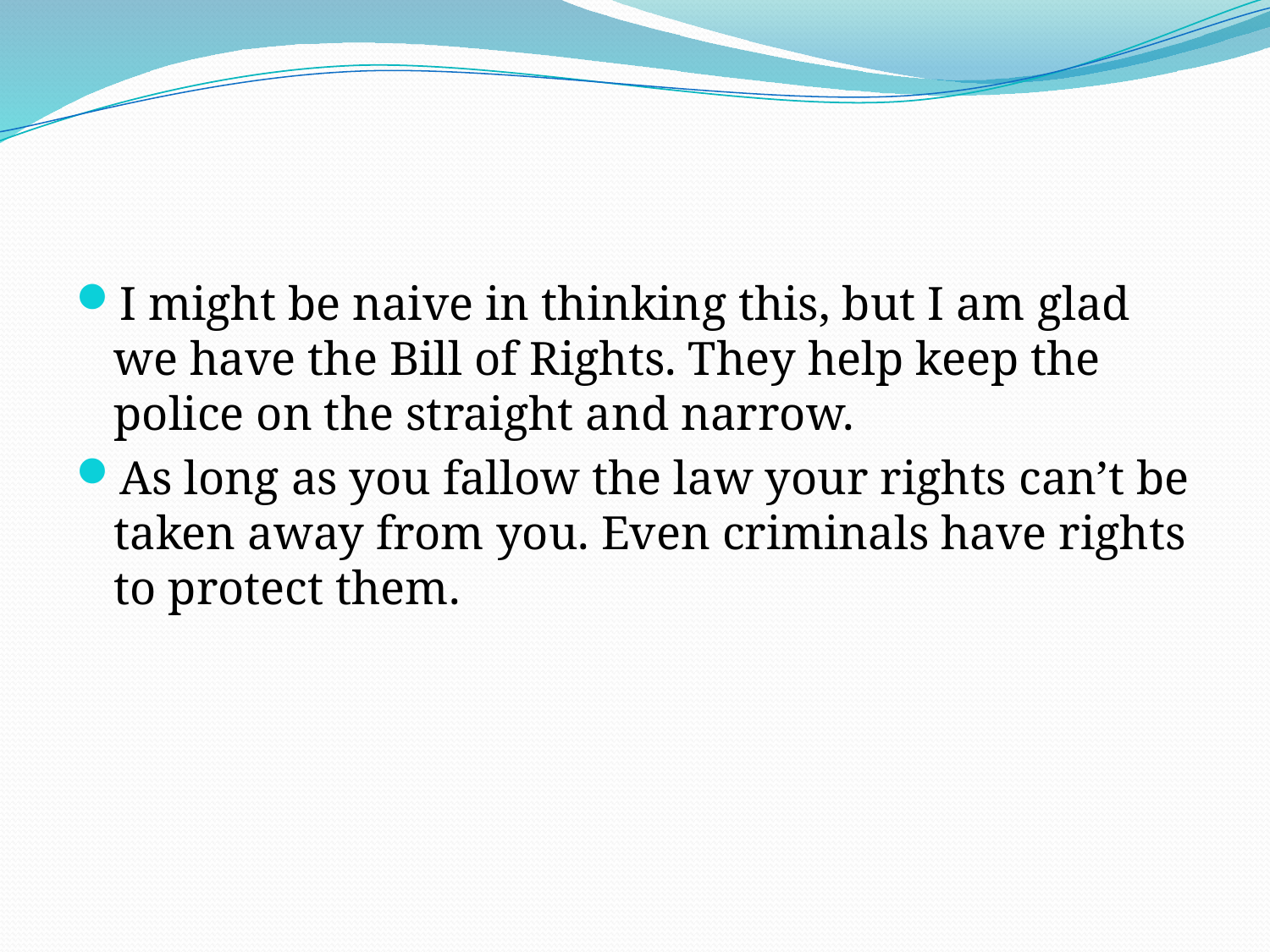

#
I might be naive in thinking this, but I am glad we have the Bill of Rights. They help keep the police on the straight and narrow.
As long as you fallow the law your rights can’t be taken away from you. Even criminals have rights to protect them.